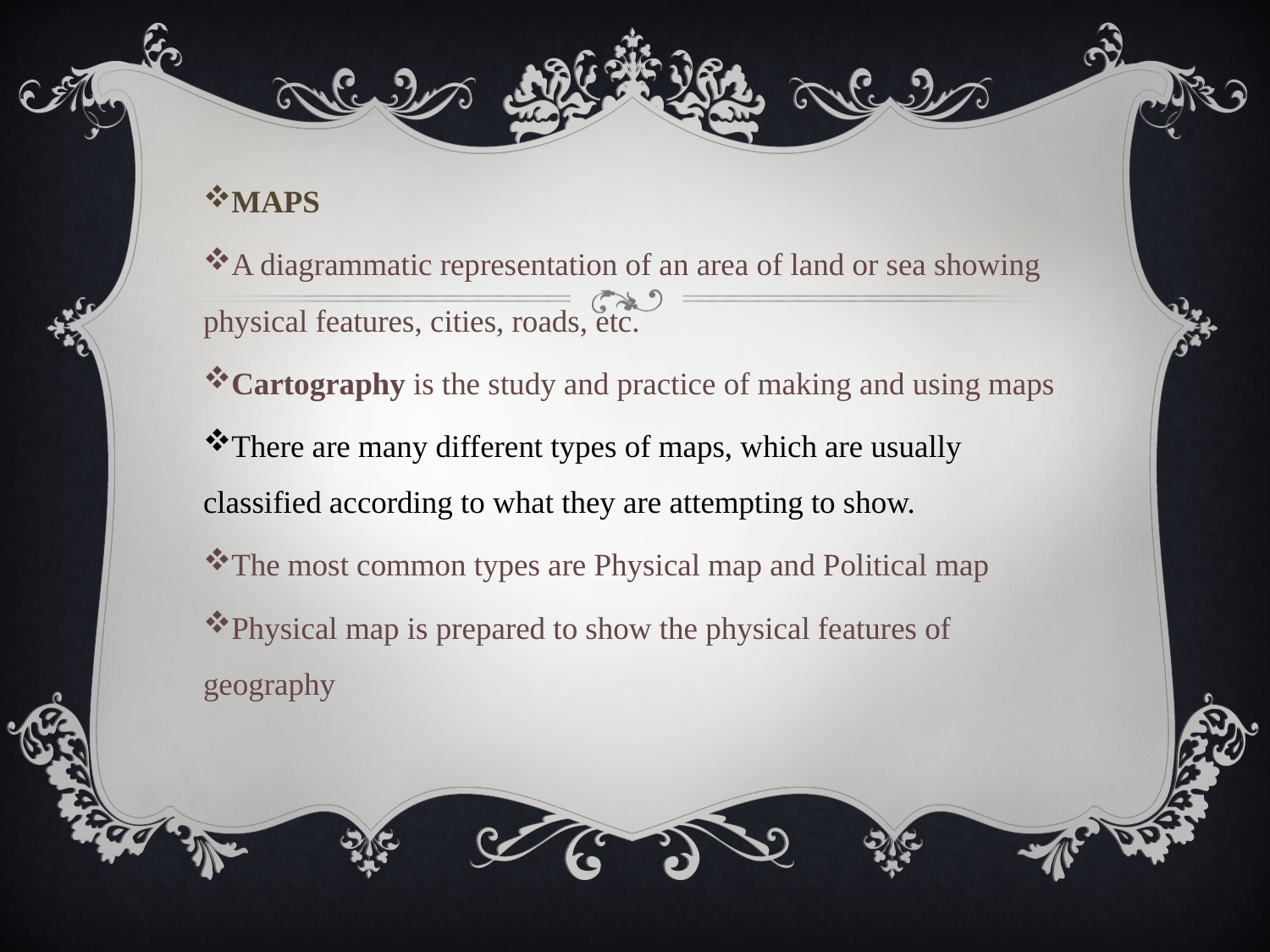

MAPS
A diagrammatic representation of an area of land or sea showing physical features, cities, roads, etc.
Cartography is the study and practice of making and using maps
There are many different types of maps, which are usually classified according to what they are attempting to show.
The most common types are Physical map and Political map
Physical map is prepared to show the physical features of geography